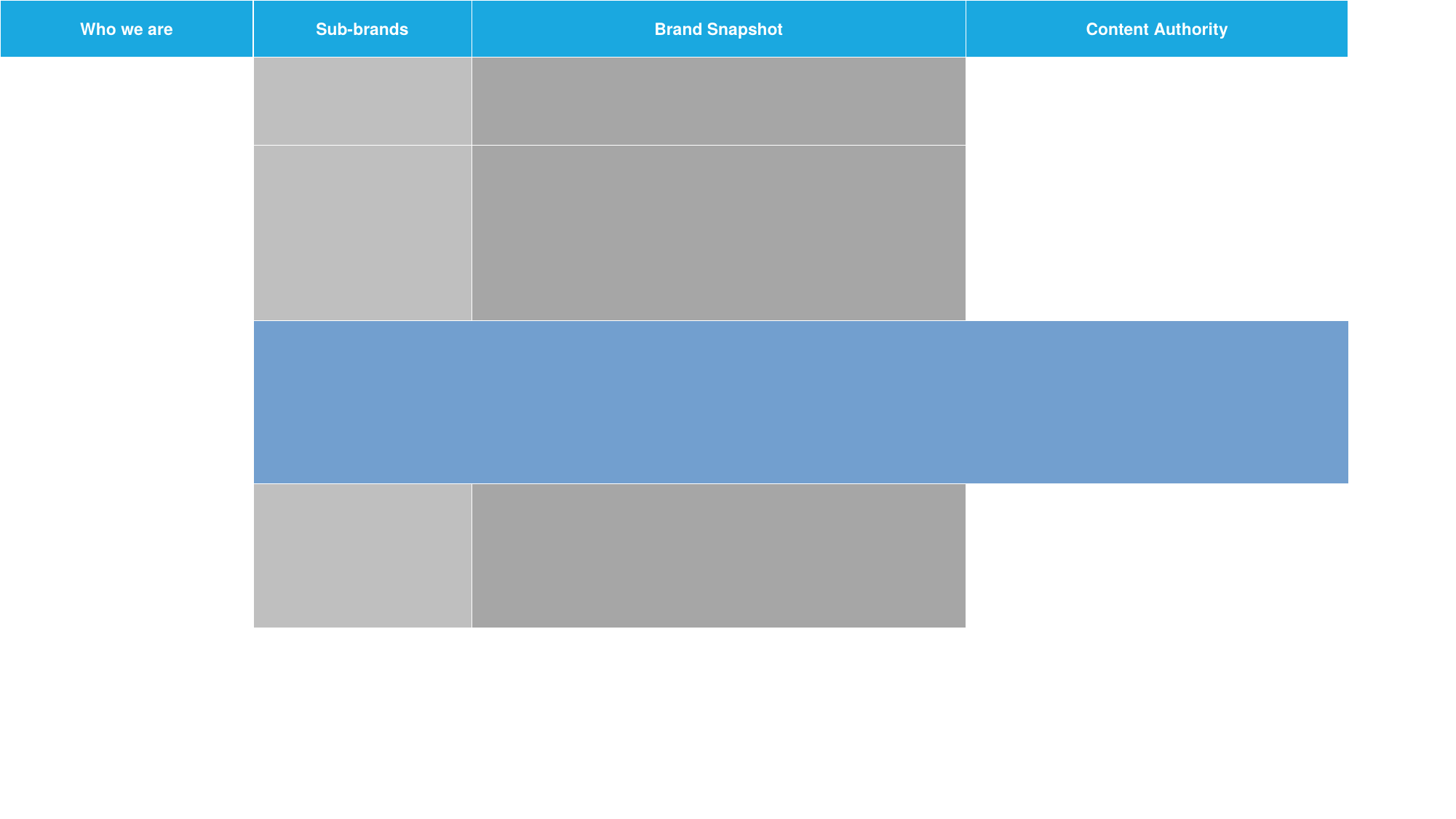

Brands & Topics of Conversation
| Who we are | Sub-brands | Brand Snapshot | Content Authority |
| --- | --- | --- | --- |
|  |  |  |  |
|  |  |  |  |
|  |  |  |  |
|  |  |  |  |
|  |  |  |  |